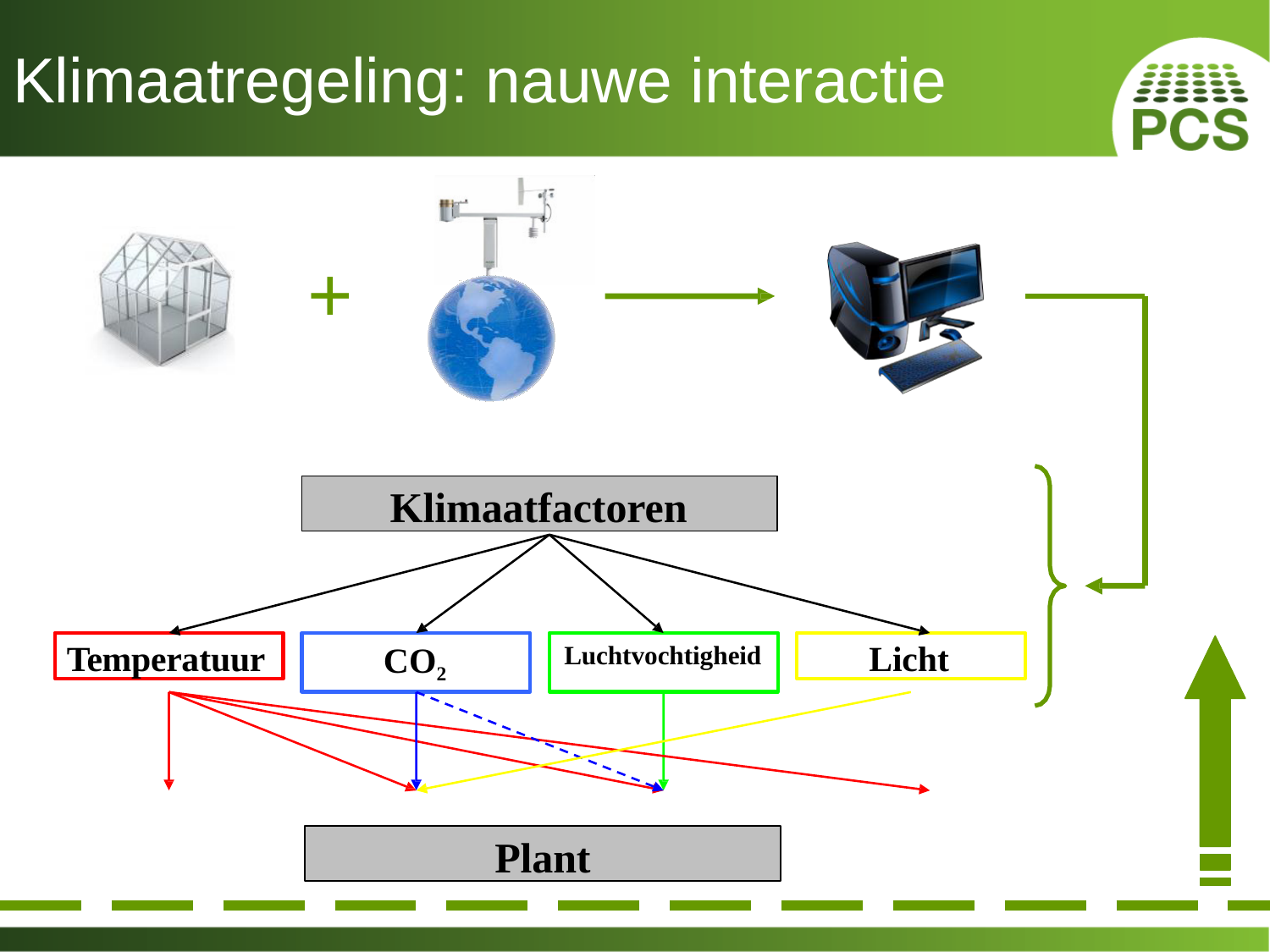

# Klimaatregeling: nauwe interactie

+

Klimaatfactoren

Temperatuur

Licht

CO2
Luchtvochtigheid

Plant